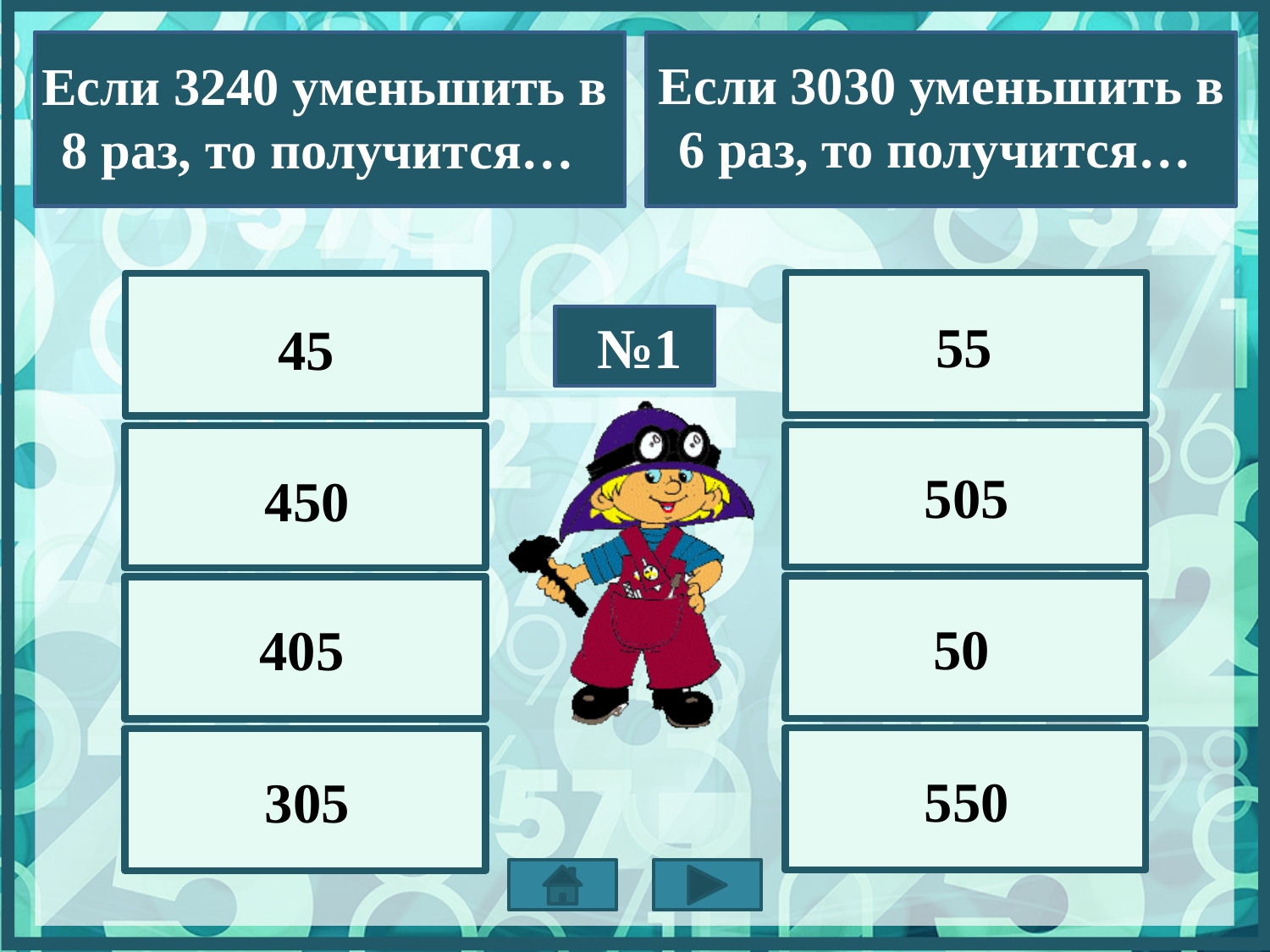

Если 3030 уменьшить в 6 раз, то получится…
Если 3240 уменьшить в 8 раз, то получится…
55
45
№1
505
450
405
50
550
305